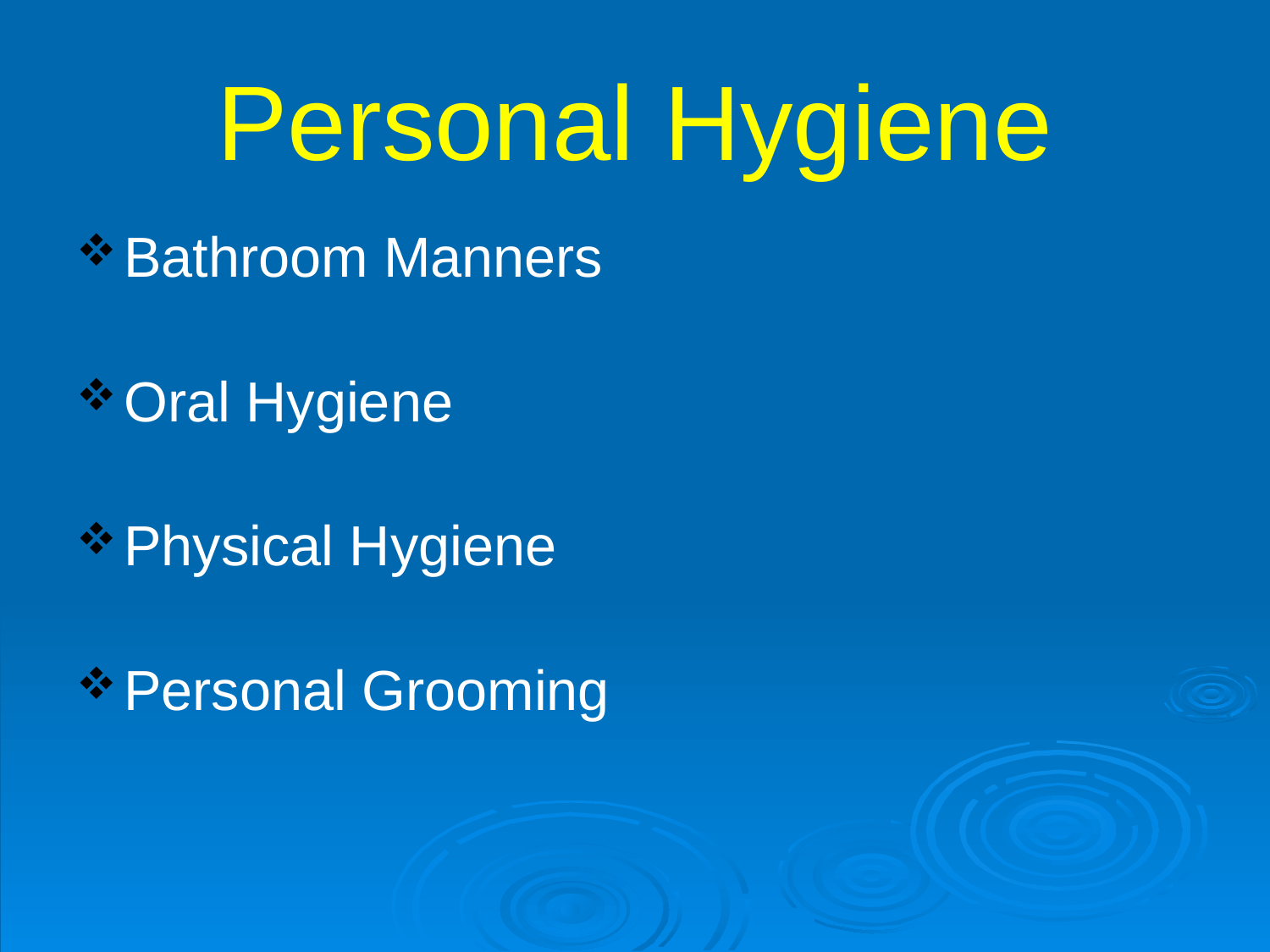

# Personal Hygiene
Bathroom Manners

Oral Hygiene

Physical Hygiene

Personal Grooming